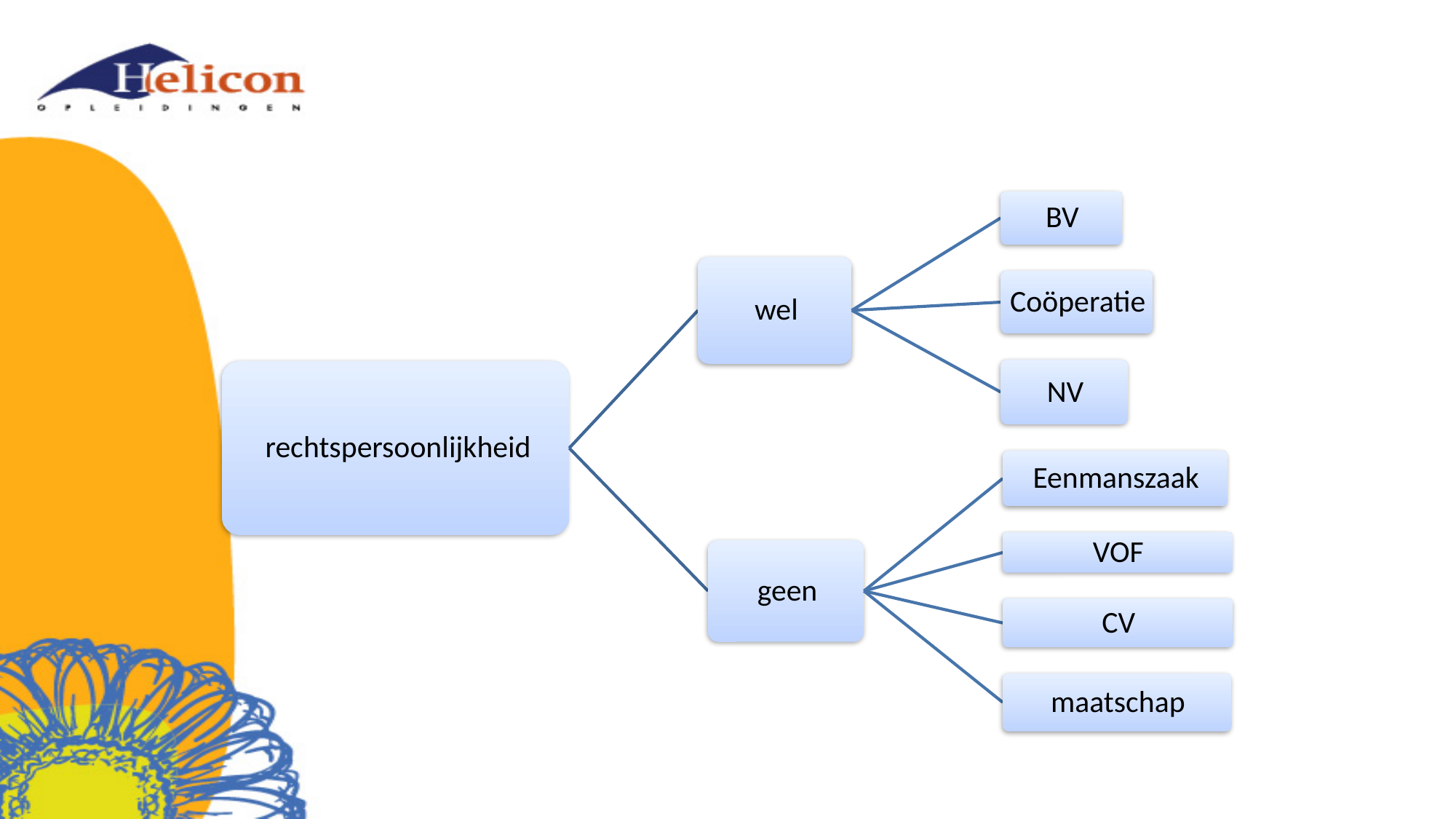

#
rechtspersoonlijkheid

wel

BV

Coöperatie

NV

geen

Eenmanszaak

VOF

CV

maatschap